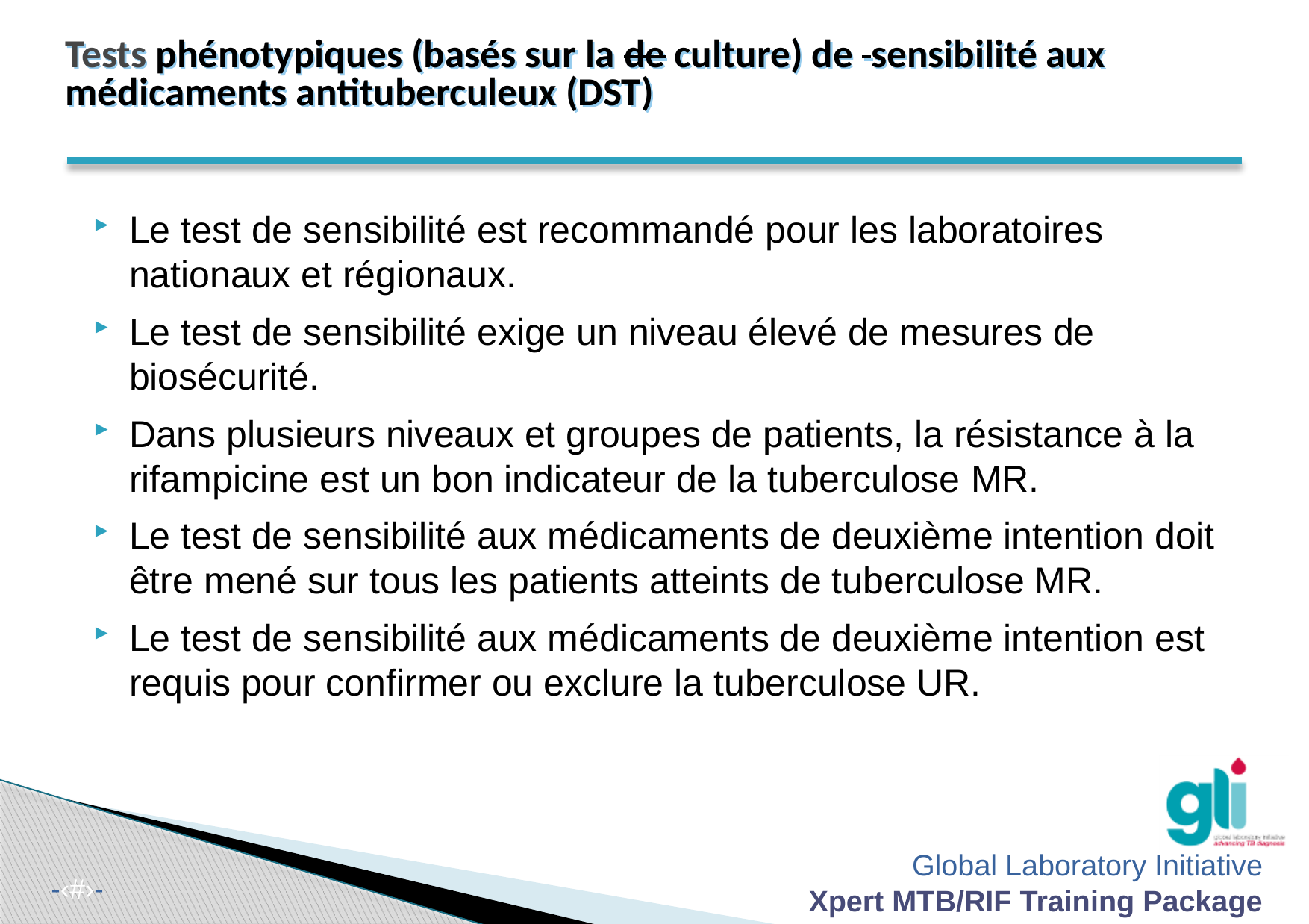

# Tests phénotypiques (basés sur la de culture) de  sensibilité aux médicaments antituberculeux (DST)
Le test de sensibilité est recommandé pour les laboratoires nationaux et régionaux.
Le test de sensibilité exige un niveau élevé de mesures de biosécurité.
Dans plusieurs niveaux et groupes de patients, la résistance à la rifampicine est un bon indicateur de la tuberculose MR.
Le test de sensibilité aux médicaments de deuxième intention doit être mené sur tous les patients atteints de tuberculose MR.
Le test de sensibilité aux médicaments de deuxième intention est requis pour confirmer ou exclure la tuberculose UR.